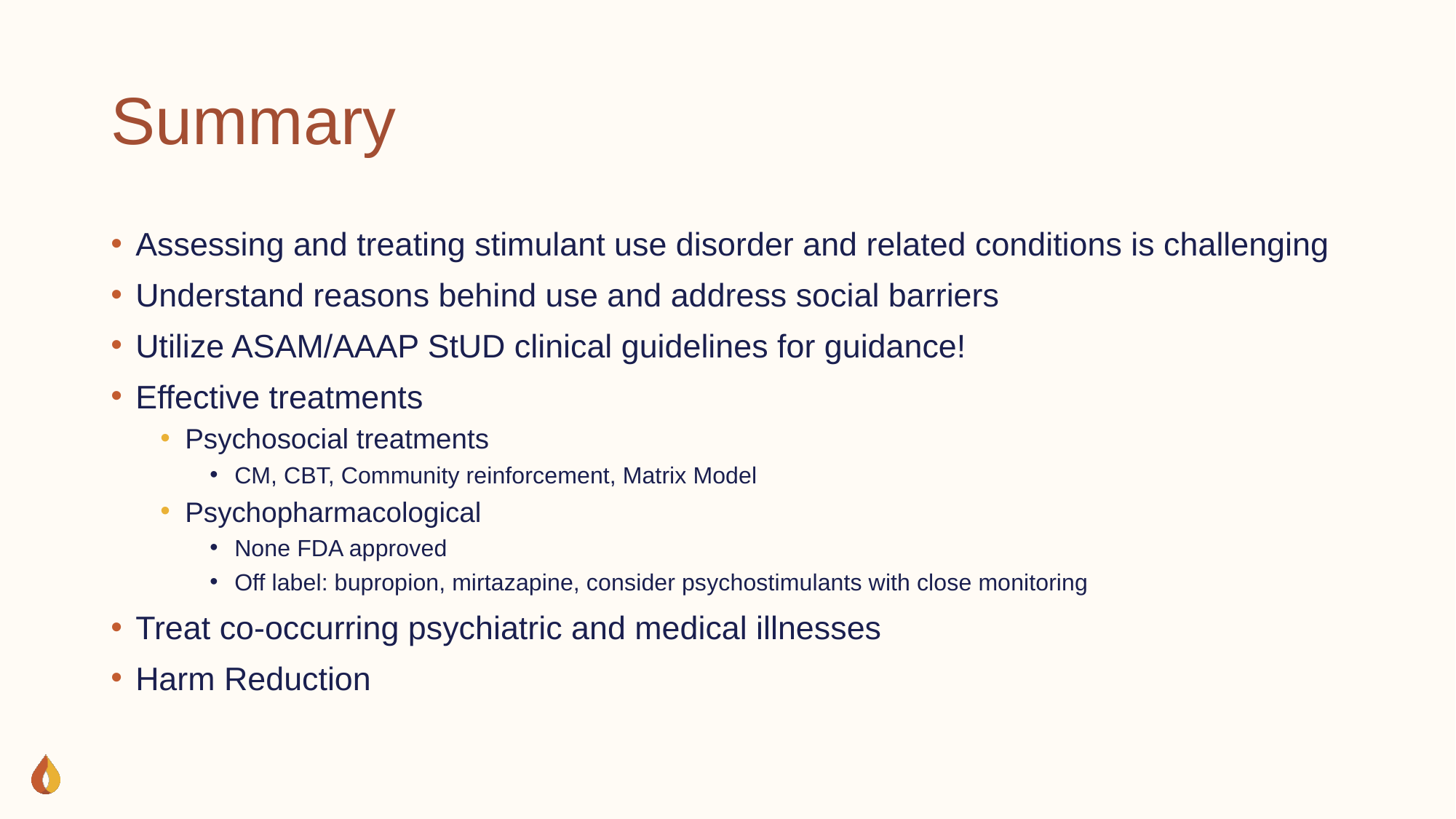

# Summary
Assessing and treating stimulant use disorder and related conditions is challenging
Understand reasons behind use and address social barriers
Utilize ASAM/AAAP StUD clinical guidelines for guidance!
Effective treatments
Psychosocial treatments
CM, CBT, Community reinforcement, Matrix Model
Psychopharmacological
None FDA approved
Off label: bupropion, mirtazapine, consider psychostimulants with close monitoring
Treat co-occurring psychiatric and medical illnesses
Harm Reduction